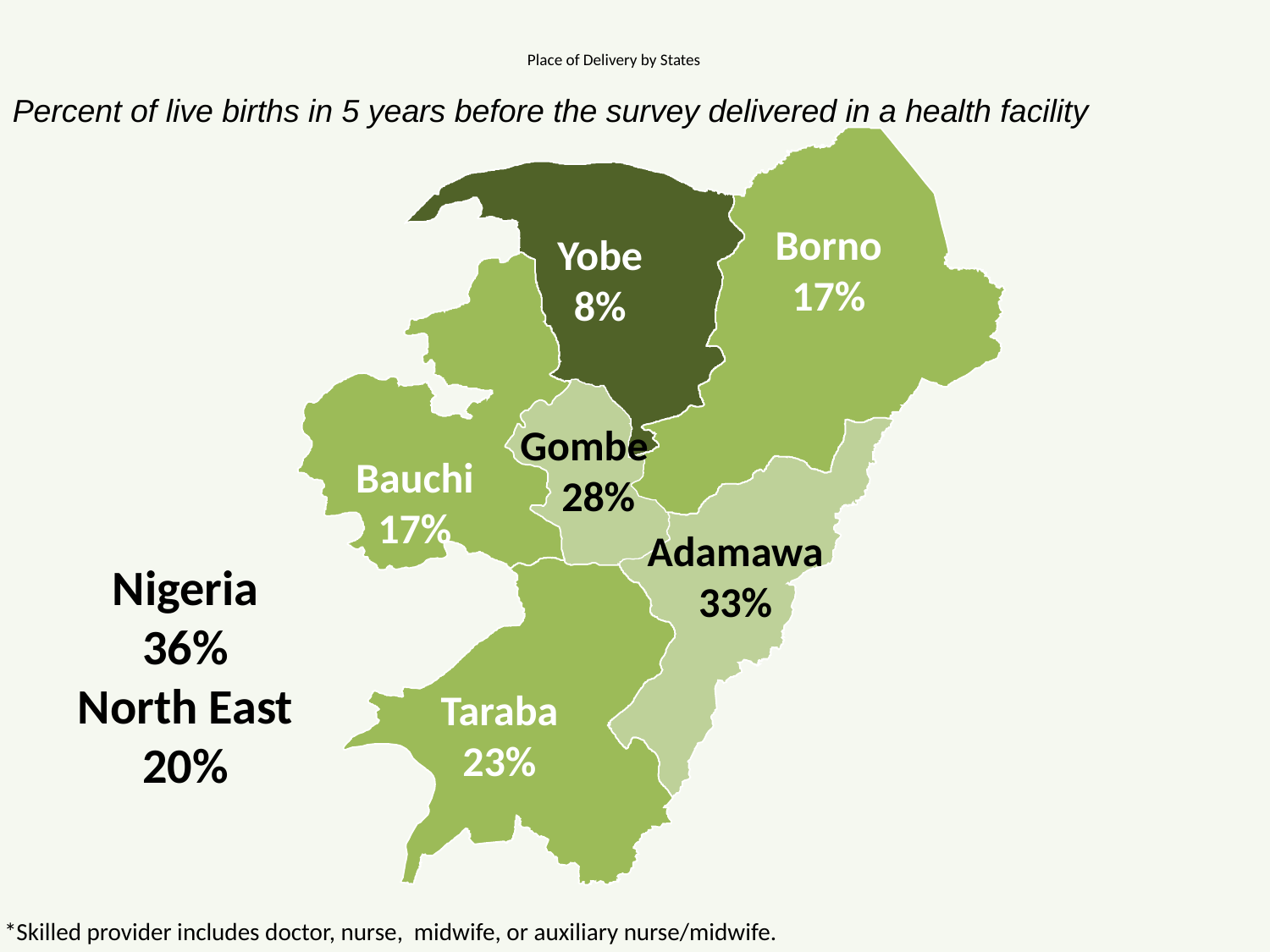

# Place of Delivery by States
Percent of live births in 5 years before the survey delivered in a health facility

Borno
17%
Yobe
8%
Gombe
   28%
Bauchi
17%
Adamawa
33%
Nigeria
36%
North East
20%
Taraba
23%
*Skilled provider includes doctor, nurse,  midwife, or auxiliary nurse/midwife.